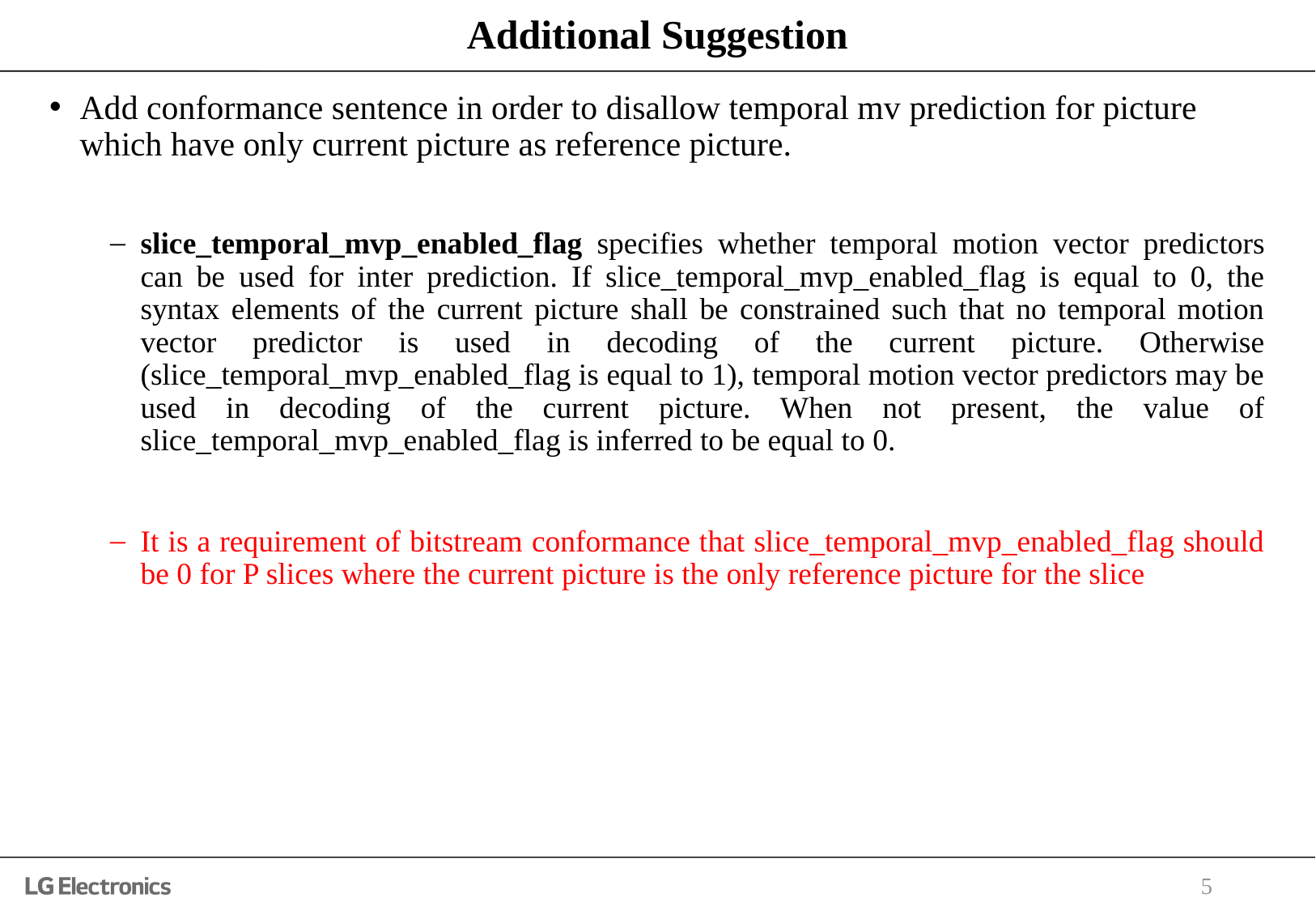

# Additional Suggestion
Add conformance sentence in order to disallow temporal mv prediction for picture which have only current picture as reference picture.

slice_temporal_mvp_enabled_flag specifies whether temporal motion vector predictors can be used for inter prediction. If slice_temporal_mvp_enabled_flag is equal to 0, the syntax elements of the current picture shall be constrained such that no temporal motion vector predictor is used in decoding of the current picture. Otherwise (slice_temporal_mvp_enabled_flag is equal to 1), temporal motion vector predictors may be used in decoding of the current picture. When not present, the value of slice_temporal_mvp_enabled_flag is inferred to be equal to 0.

It is a requirement of bitstream conformance that slice_temporal_mvp_enabled_flag should be 0 for P slices where the current picture is the only reference picture for the slice

5